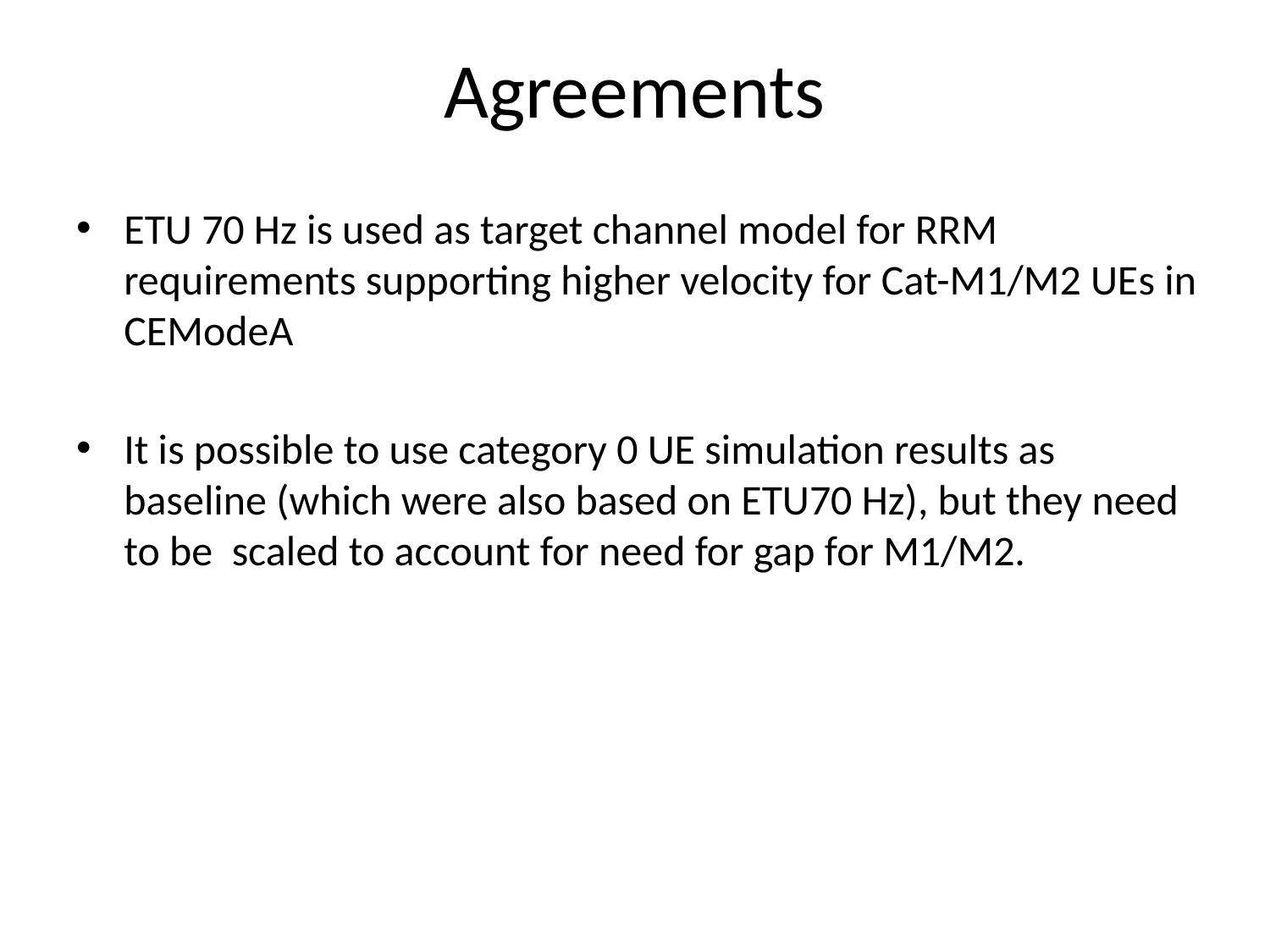

# Agreements

ETU 70 Hz is used as target channel model for RRM requirements supporting higher velocity for Cat-M1/M2 UEs in CEModeA

It is possible to use category 0 UE simulation results as baseline (which were also based on ETU70 Hz), but they need to be  scaled to account for need for gap for M1/M2.